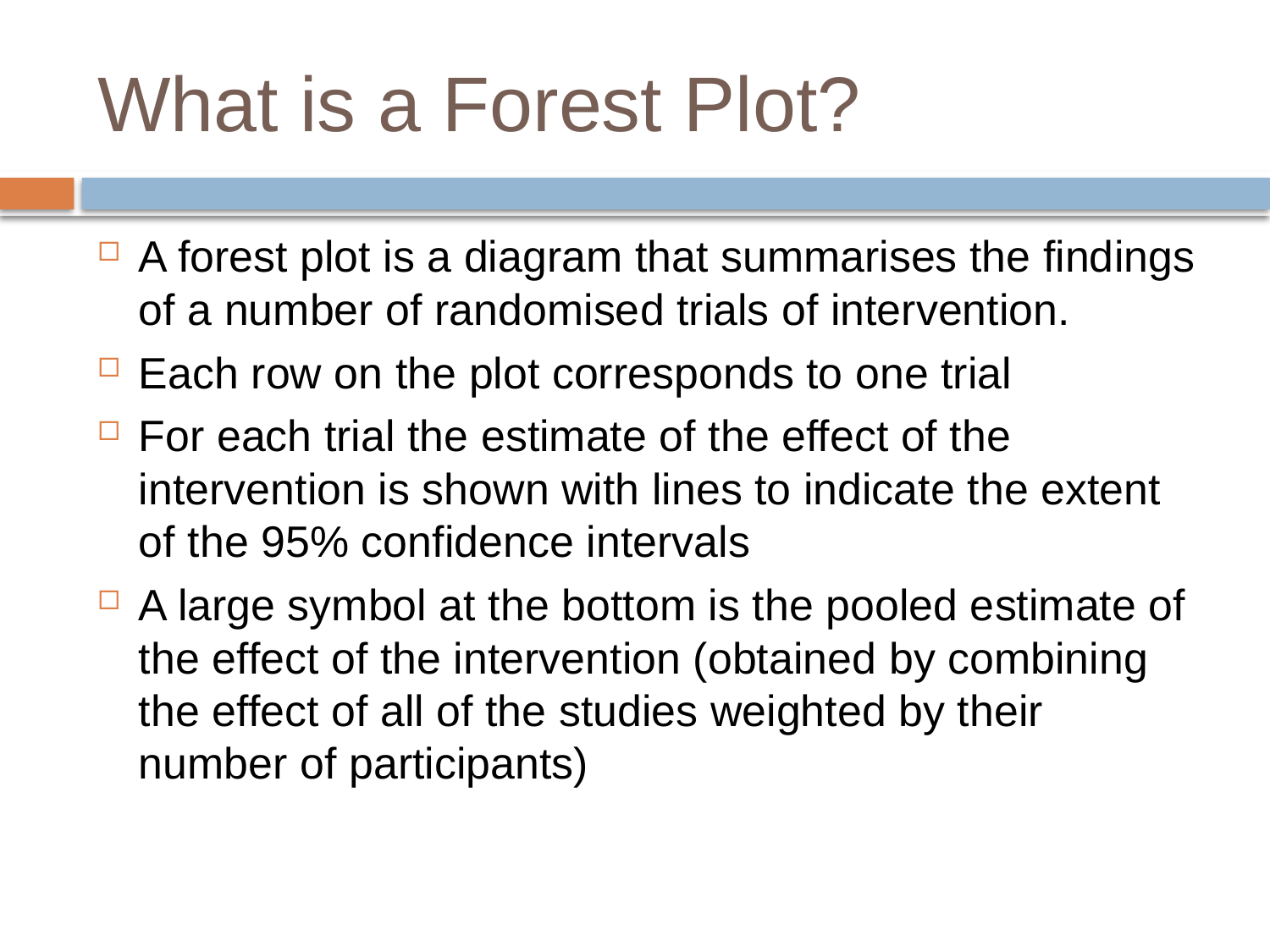

# What is a Forest Plot?
A forest plot is a diagram that summarises the findings of a number of randomised trials of intervention.
Each row on the plot corresponds to one trial
For each trial the estimate of the effect of the intervention is shown with lines to indicate the extent of the 95% confidence intervals
A large symbol at the bottom is the pooled estimate of the effect of the intervention (obtained by combining the effect of all of the studies weighted by their number of participants)